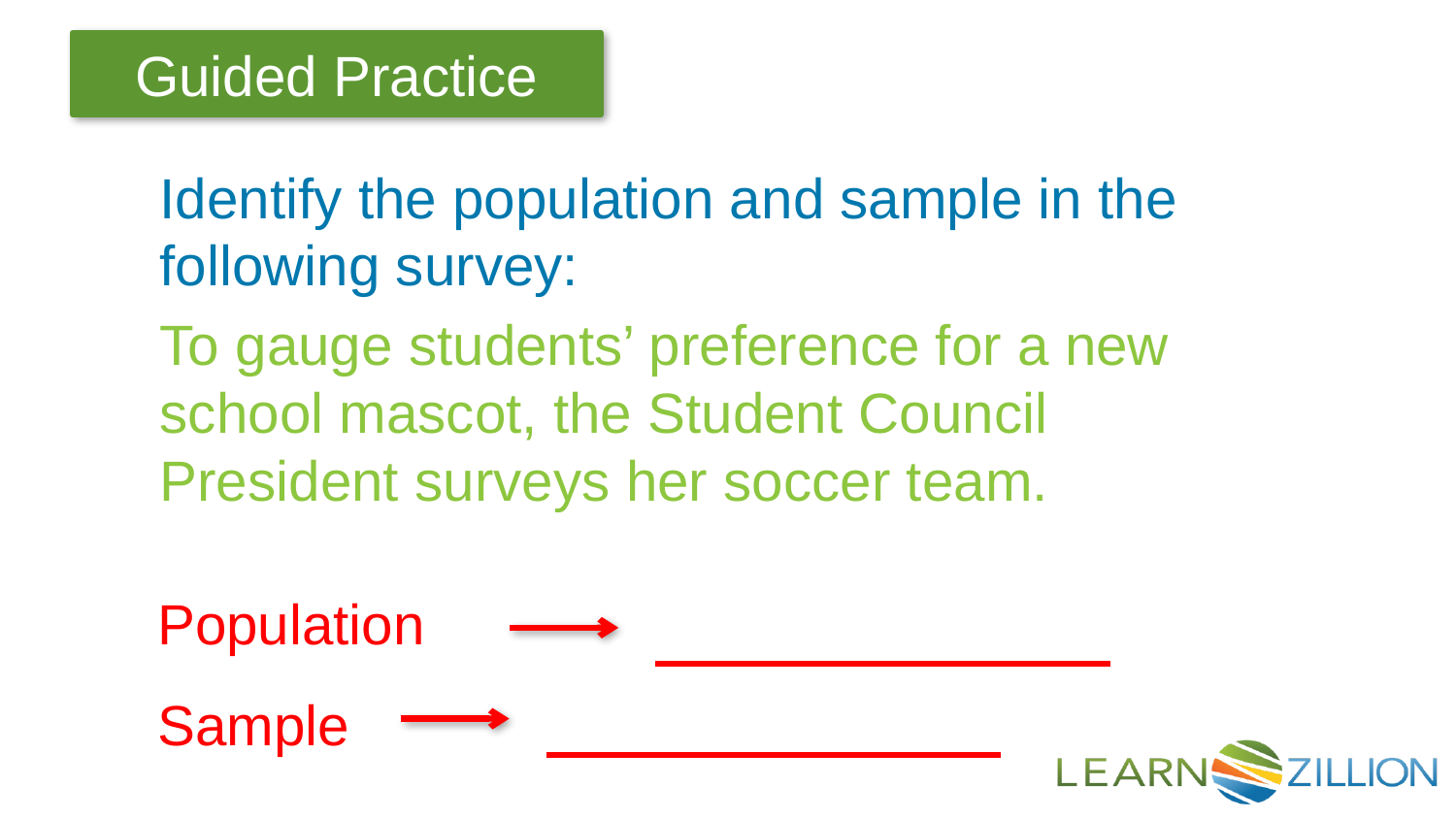

Identify the population and sample in the following survey:
To gauge students’ preference for a new school mascot, the Student Council President surveys her soccer team.

 Population
 Sample